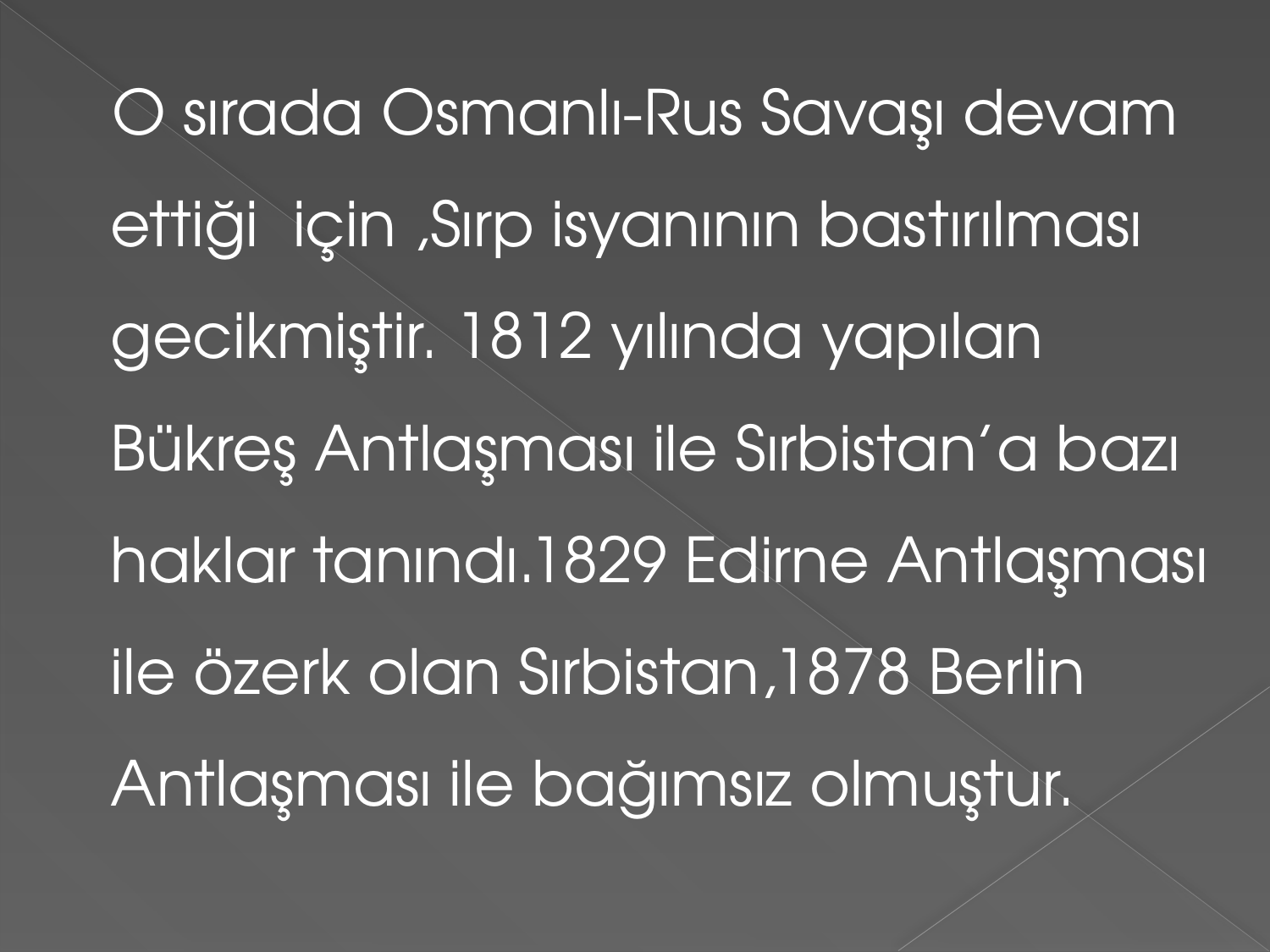

O sırada Osmanlı-Rus Savaşı devam ettiği  için ,Sırp isyanının bastırılması gecikmiştir. 1812 yılında yapılan Bükreş Antlaşması ile Sırbistan’a bazı haklar tanındı.1829 Edirne Antlaşması ile özerk olan Sırbistan,1878 Berlin Antlaşması ile bağımsız olmuştur.